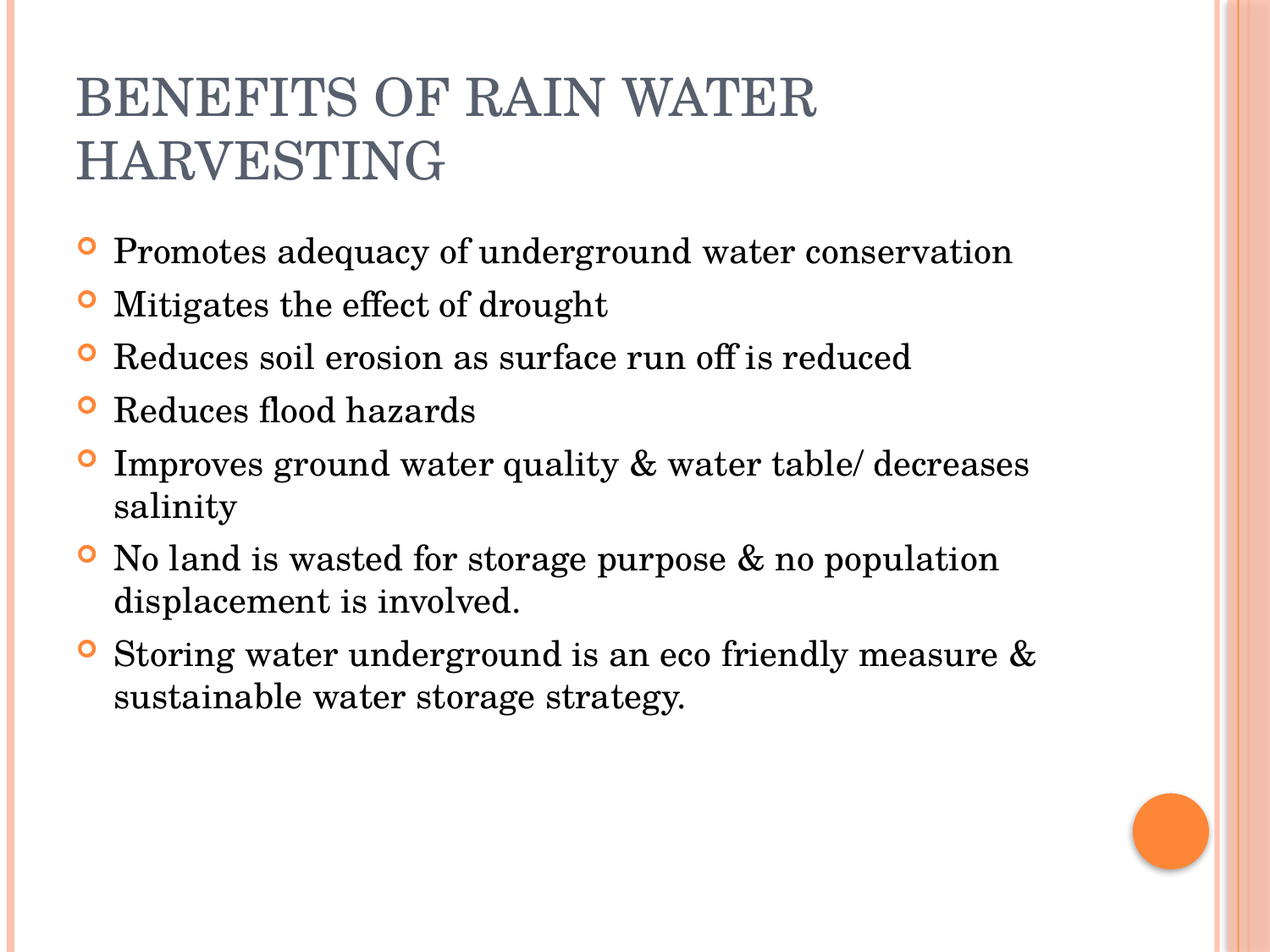

# BENEFITS OF RAIN WATER HARVESTING
Promotes adequacy of underground water conservation
Mitigates the effect of drought
Reduces soil erosion as surface run off is reduced
Reduces flood hazards
Improves ground water quality & water table/ decreases salinity
No land is wasted for storage purpose & no population displacement is involved.
Storing water underground is an eco friendly measure & sustainable water storage strategy.